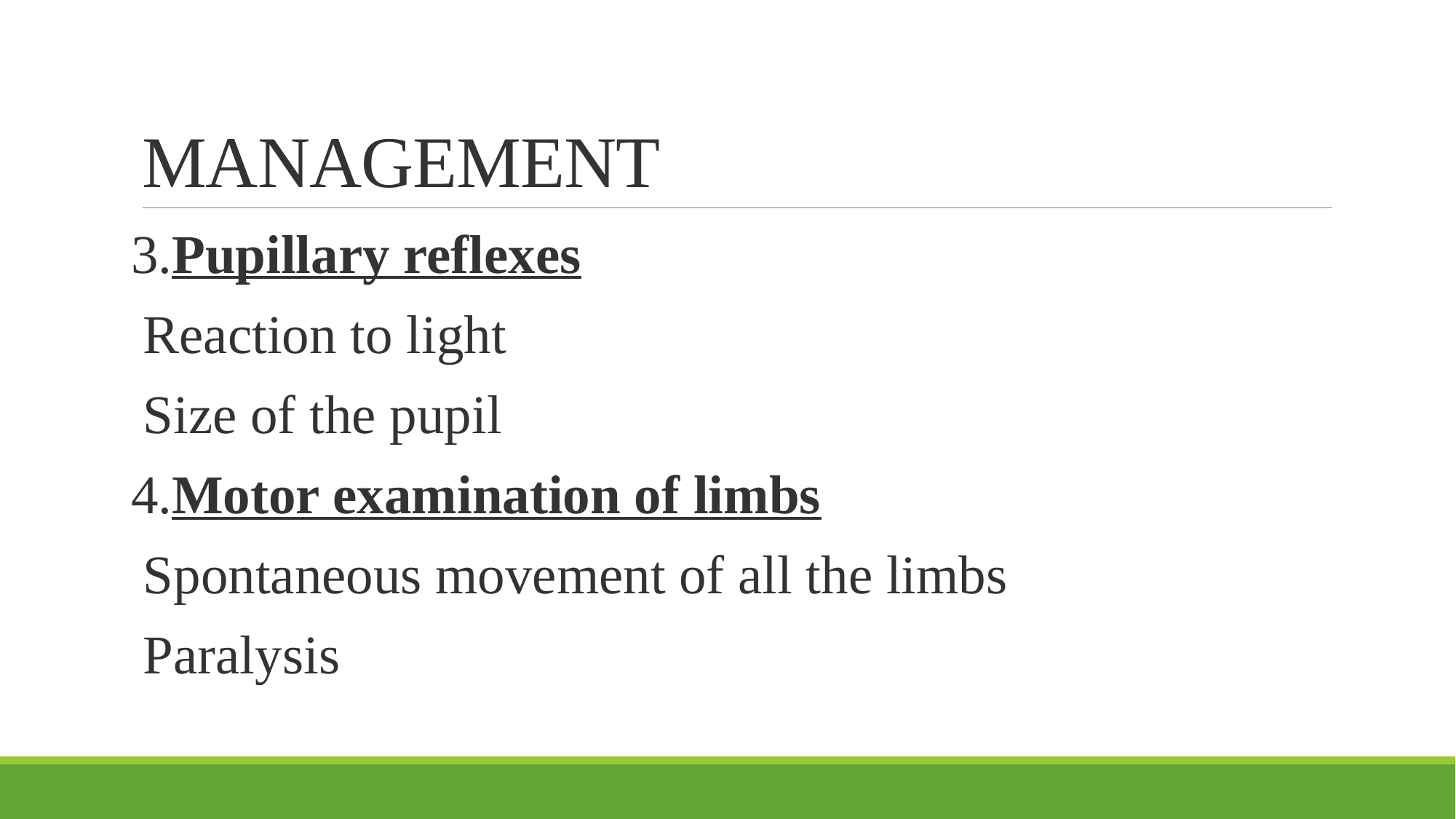

# MANAGEMENT
3.Pupillary reflexes
Reaction to light
Size of the pupil
4.Motor examination of limbs
Spontaneous movement of all the limbs
Paralysis